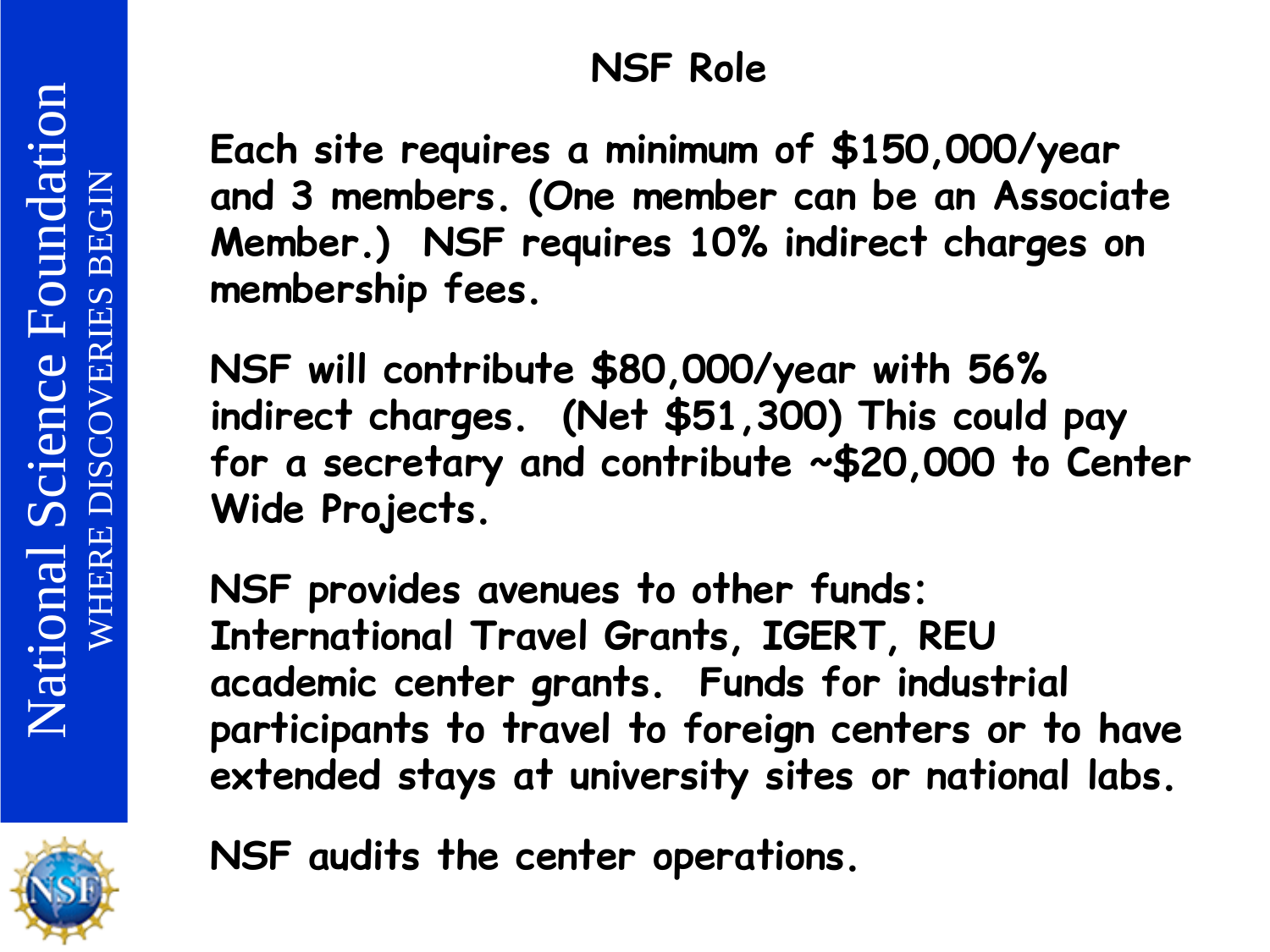

NSF Role

Each site requires a minimum of $150,000/year and 3 members. (One member can be an Associate Member.)  NSF requires 10% indirect charges on membership fees.

NSF will contribute $80,000/year with 56% indirect charges.  (Net $51,300) This could pay for a secretary and contribute ~$20,000 to Center Wide Projects.

NSF provides avenues to other funds:
International Travel Grants, IGERT, REU
academic center grants.  Funds for industrial participants to travel to foreign centers or to have extended stays at university sites or national labs.

NSF audits the center operations.